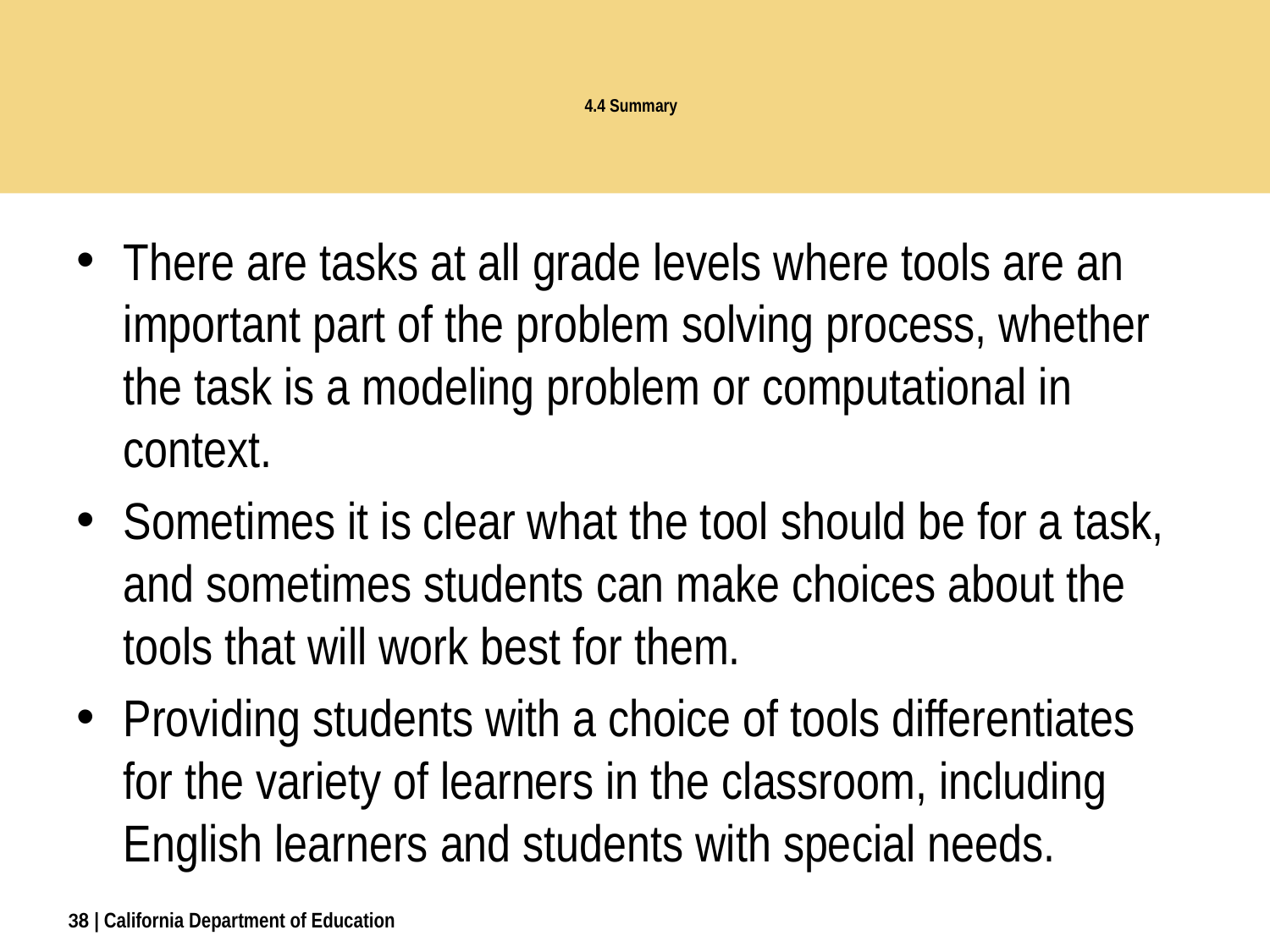

# 4.4 Summary
There are tasks at all grade levels where tools are an important part of the problem solving process, whether the task is a modeling problem or computational in context.
Sometimes it is clear what the tool should be for a task, and sometimes students can make choices about the tools that will work best for them.
Providing students with a choice of tools differentiates for the variety of learners in the classroom, including English learners and students with special needs.

38
| California Department of Education